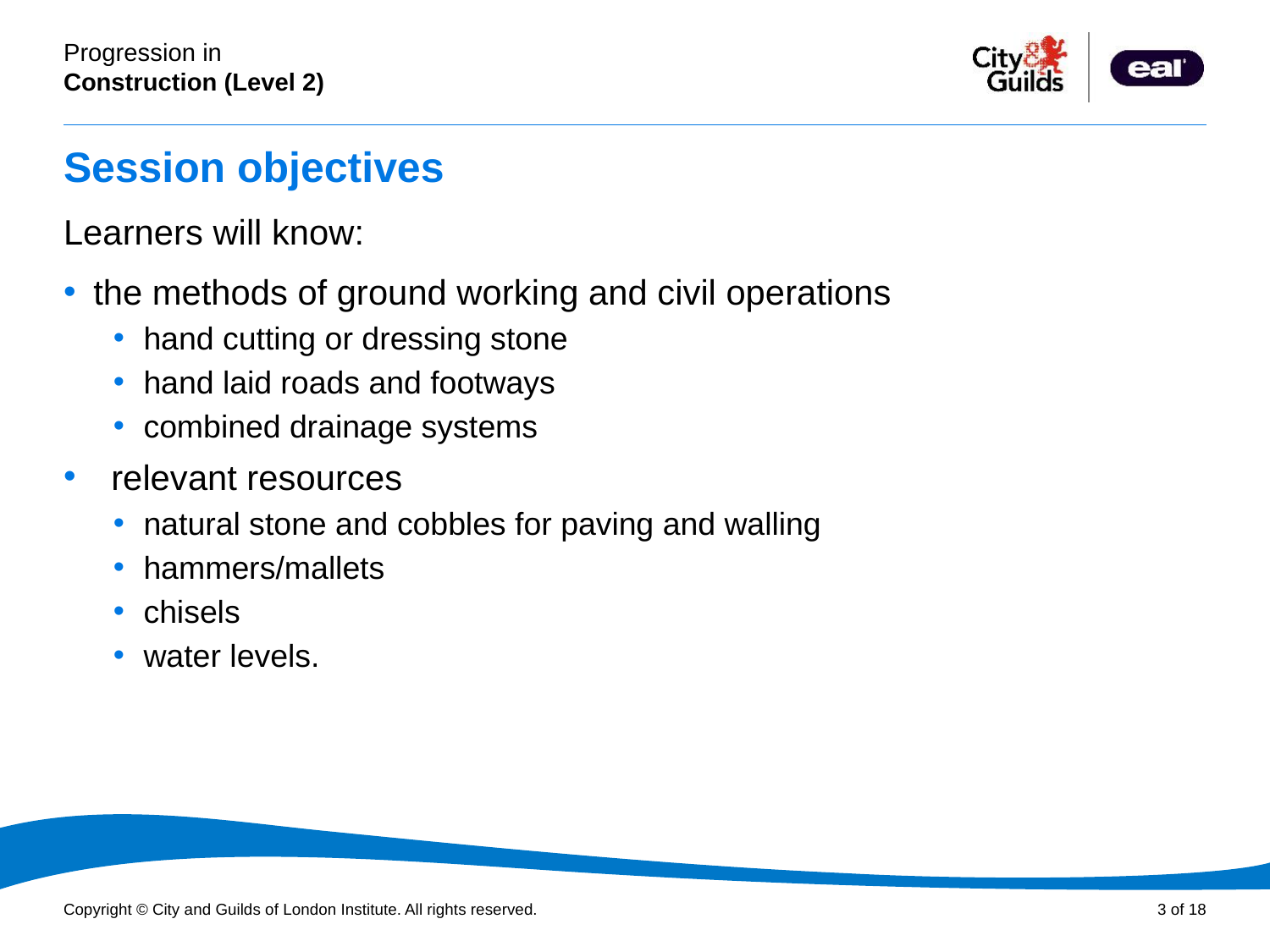

# Session objectives
Learners will know:
the methods of ground working and civil operations
hand cutting or dressing stone
hand laid roads and footways
combined drainage systems
relevant resources
natural stone and cobbles for paving and walling
hammers/mallets
chisels
water levels.